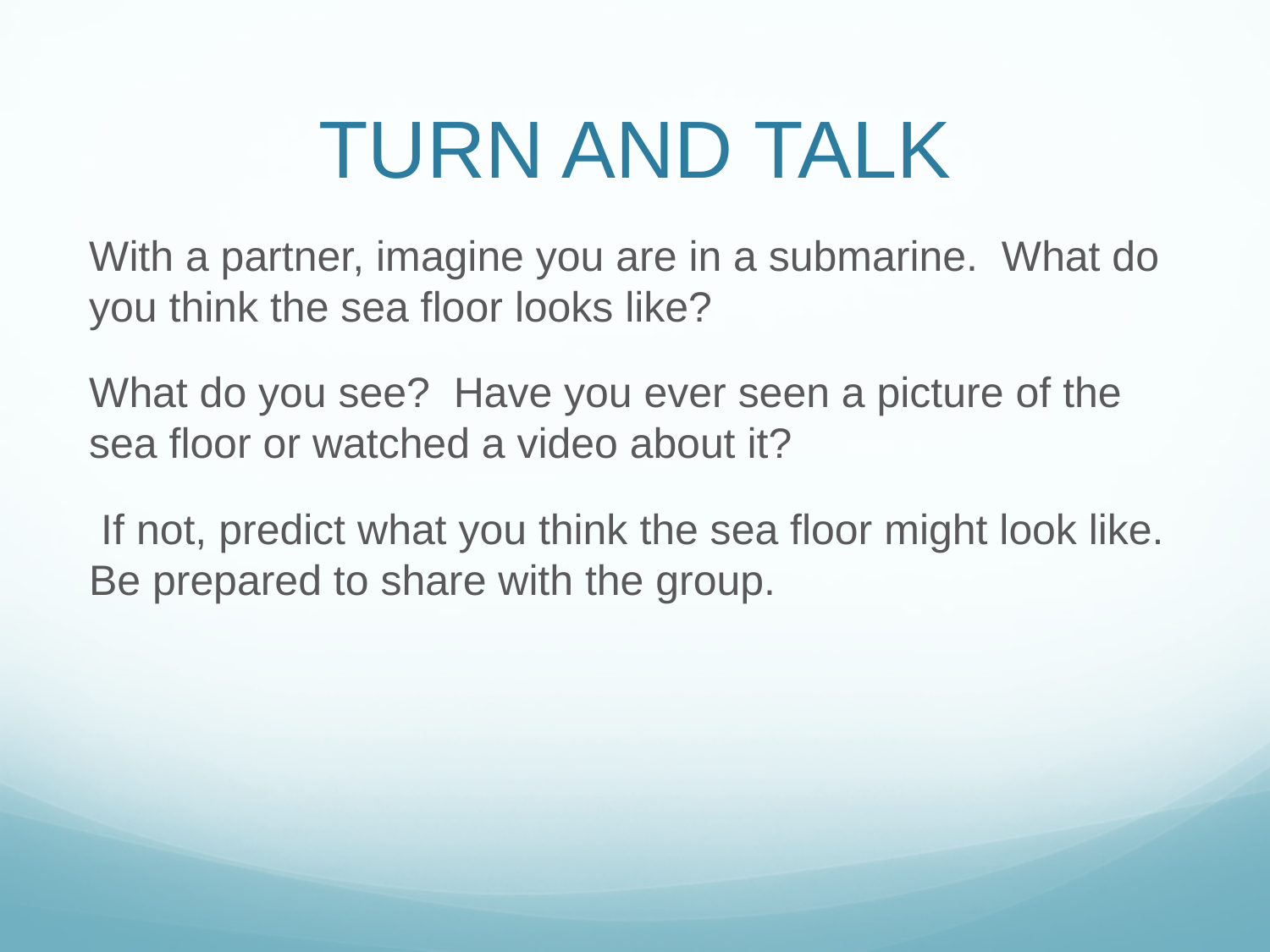

# TURN AND TALK
With a partner, imagine you are in a submarine.  What do you think the sea floor looks like?
What do you see?  Have you ever seen a picture of the sea floor or watched a video about it?
 If not, predict what you think the sea floor might look like.  Be prepared to share with the group.